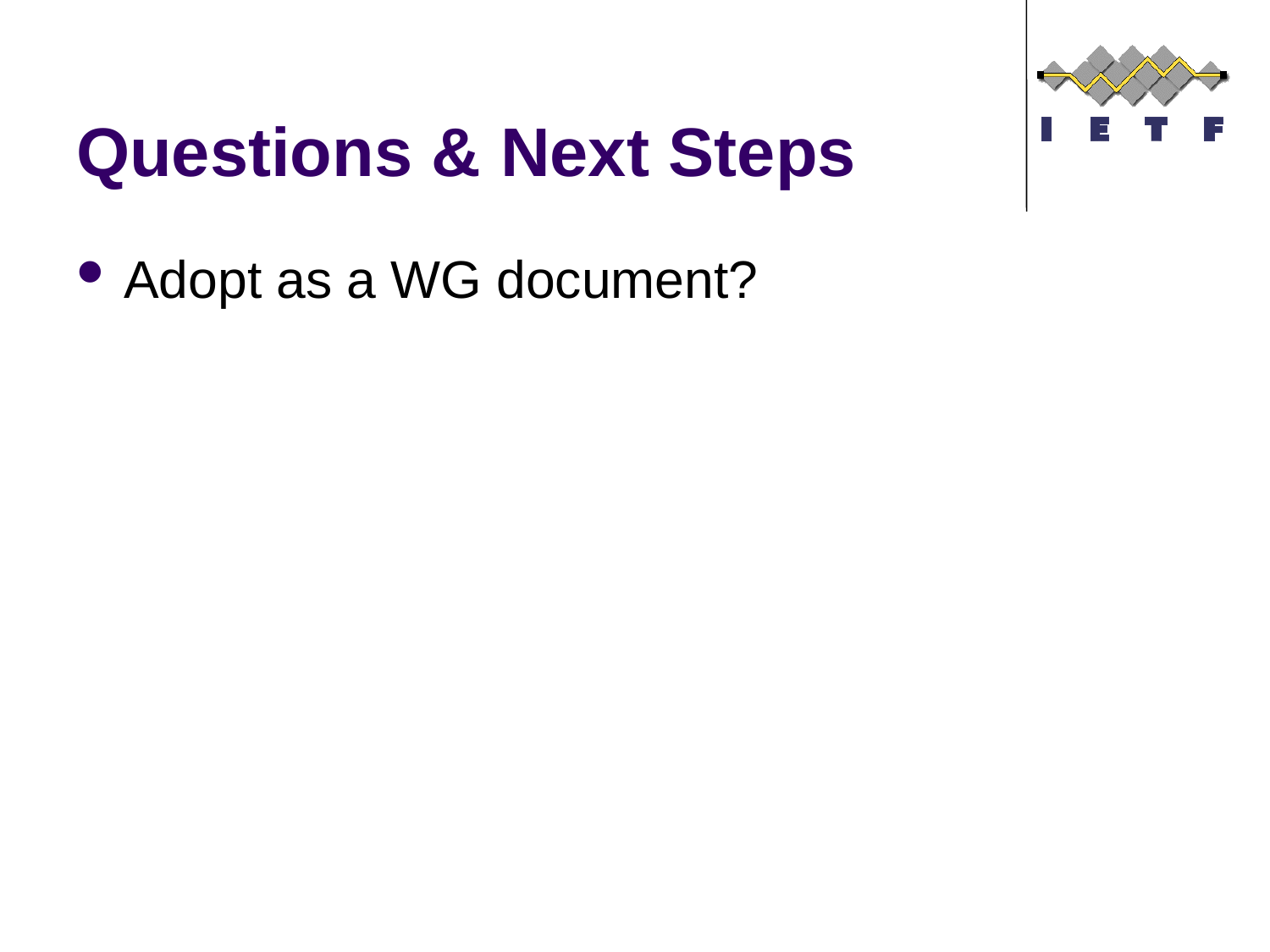

# Questions & Next Steps
Adopt as a WG document?